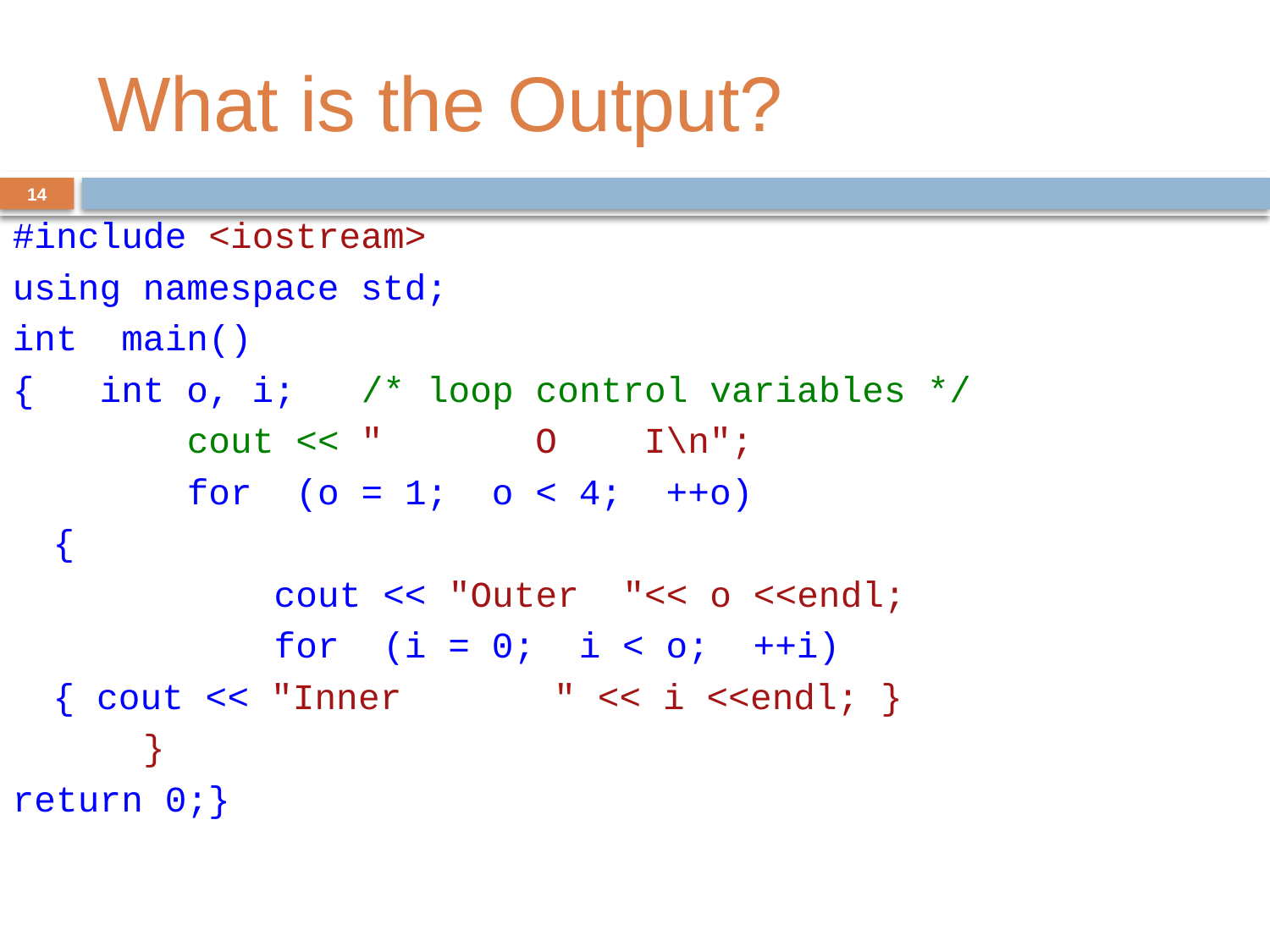

# What is the Output?
14
#include <iostream>
using namespace std;
int  main()
{   int o, i;   /* loop control variables */
        cout << "       O    I\n";
        for  (o = 1;  o < 4;  ++o)
		{
            cout << "Outer  "<< o <<endl;
            for  (i = 0;  i < o;  ++i)
			{ cout << "Inner       " << i <<endl; }
      }
return 0;}